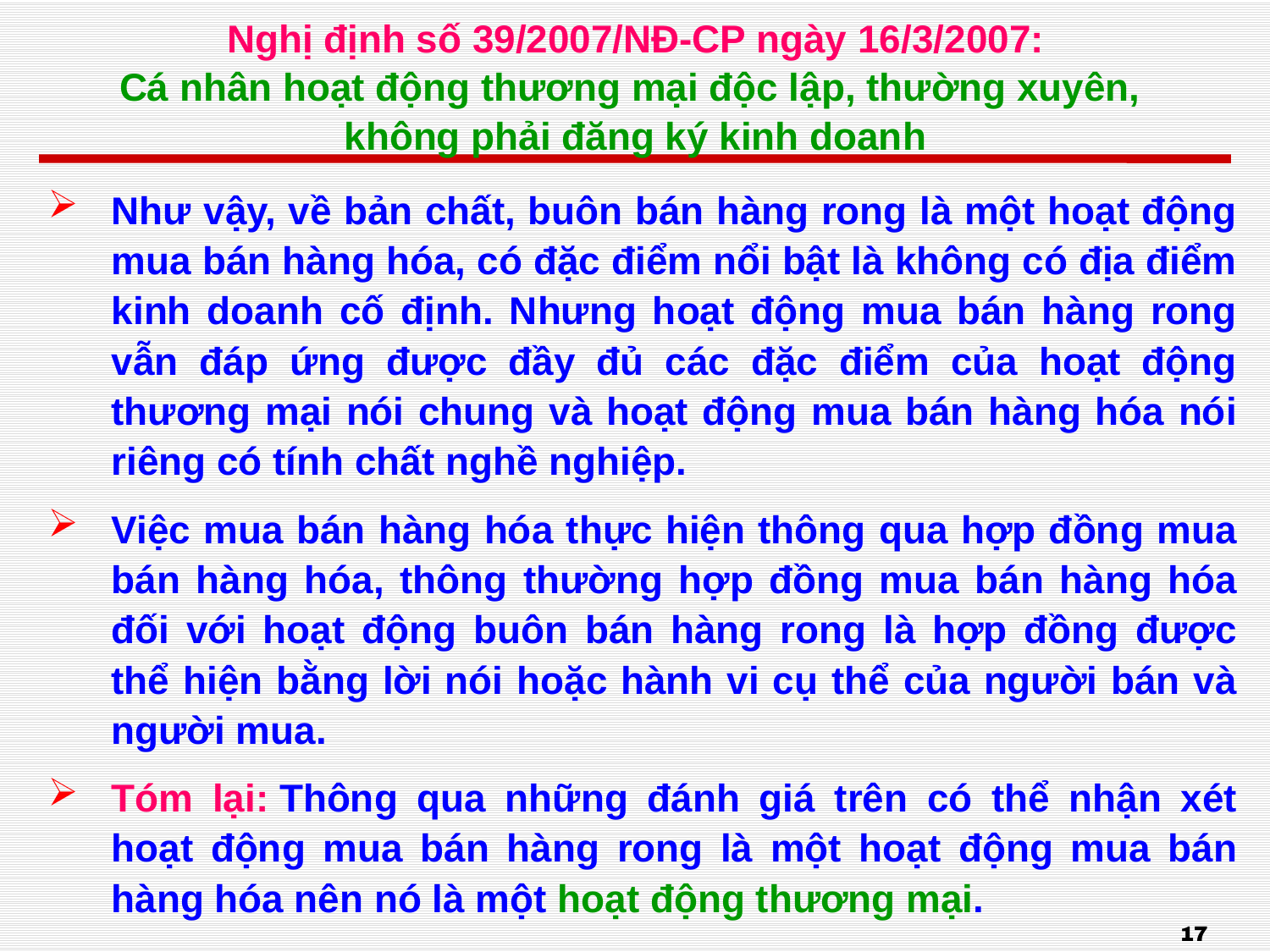

# Nghị định số 39/2007/NĐ-CP ngày 16/3/2007: Cá nhân hoạt động thương mại độc lập, thường xuyên, không phải đăng ký kinh doanh
Như vậy, về bản chất, buôn bán hàng rong là một hoạt động mua bán hàng hóa, có đặc điểm nổi bật là không có địa điểm kinh doanh cố định. Nhưng hoạt động mua bán hàng rong vẫn đáp ứng được đầy đủ các đặc điểm của hoạt động thương mại nói chung và hoạt động mua bán hàng hóa nói riêng có tính chất nghề nghiệp.
Việc mua bán hàng hóa thực hiện thông qua hợp đồng mua bán hàng hóa, thông thường hợp đồng mua bán hàng hóa đối với hoạt động buôn bán hàng rong là hợp đồng được thể hiện bằng lời nói hoặc hành vi cụ thể của người bán và người mua.
Tóm lại: Thông qua những đánh giá trên có thể nhận xét hoạt động mua bán hàng rong là một hoạt động mua bán hàng hóa nên nó là một hoạt động thương mại.